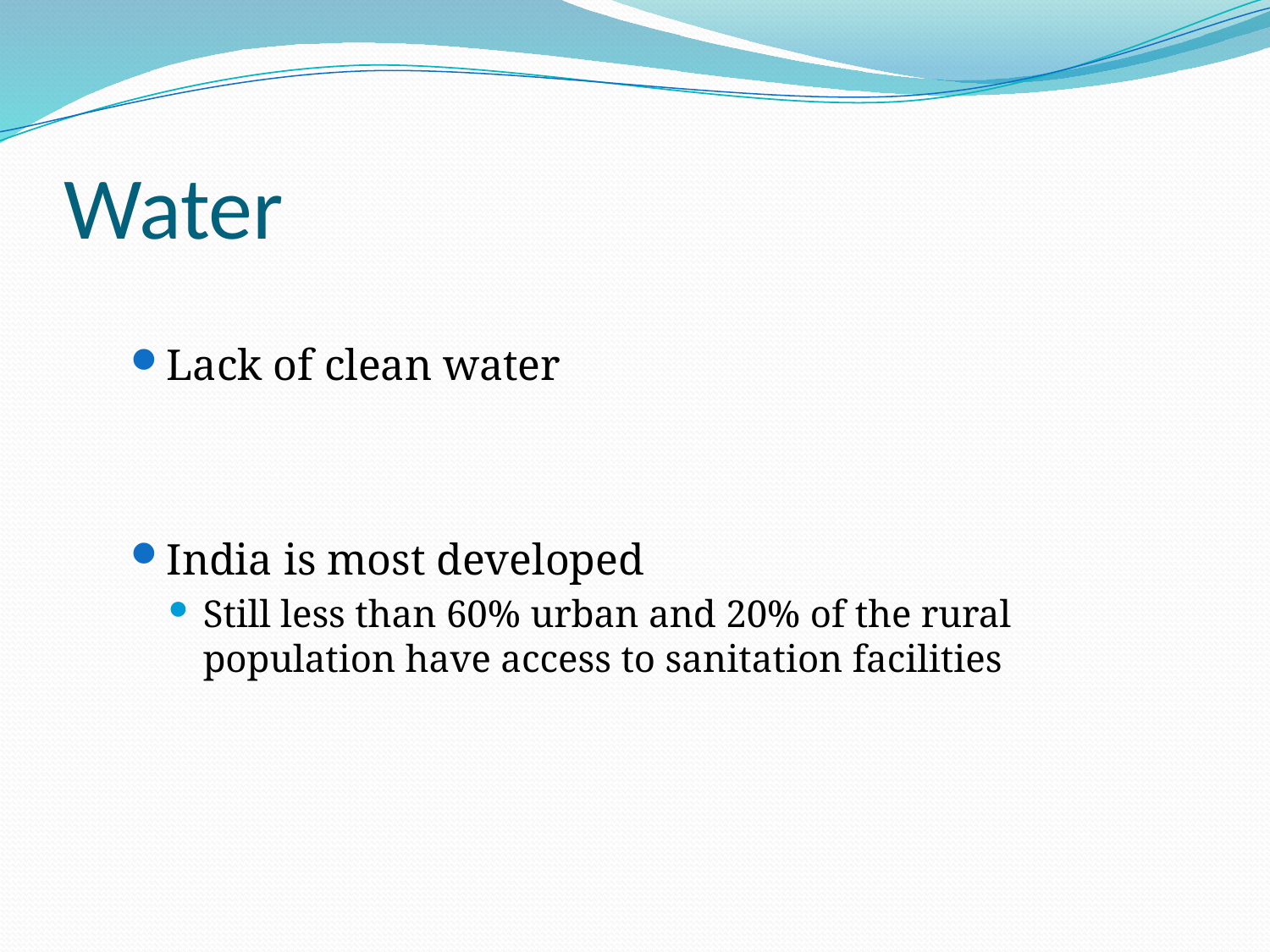

# Water

Lack of clean water

India is most developed
Still less than 60% urban and 20% of the rural population have access to sanitation facilities